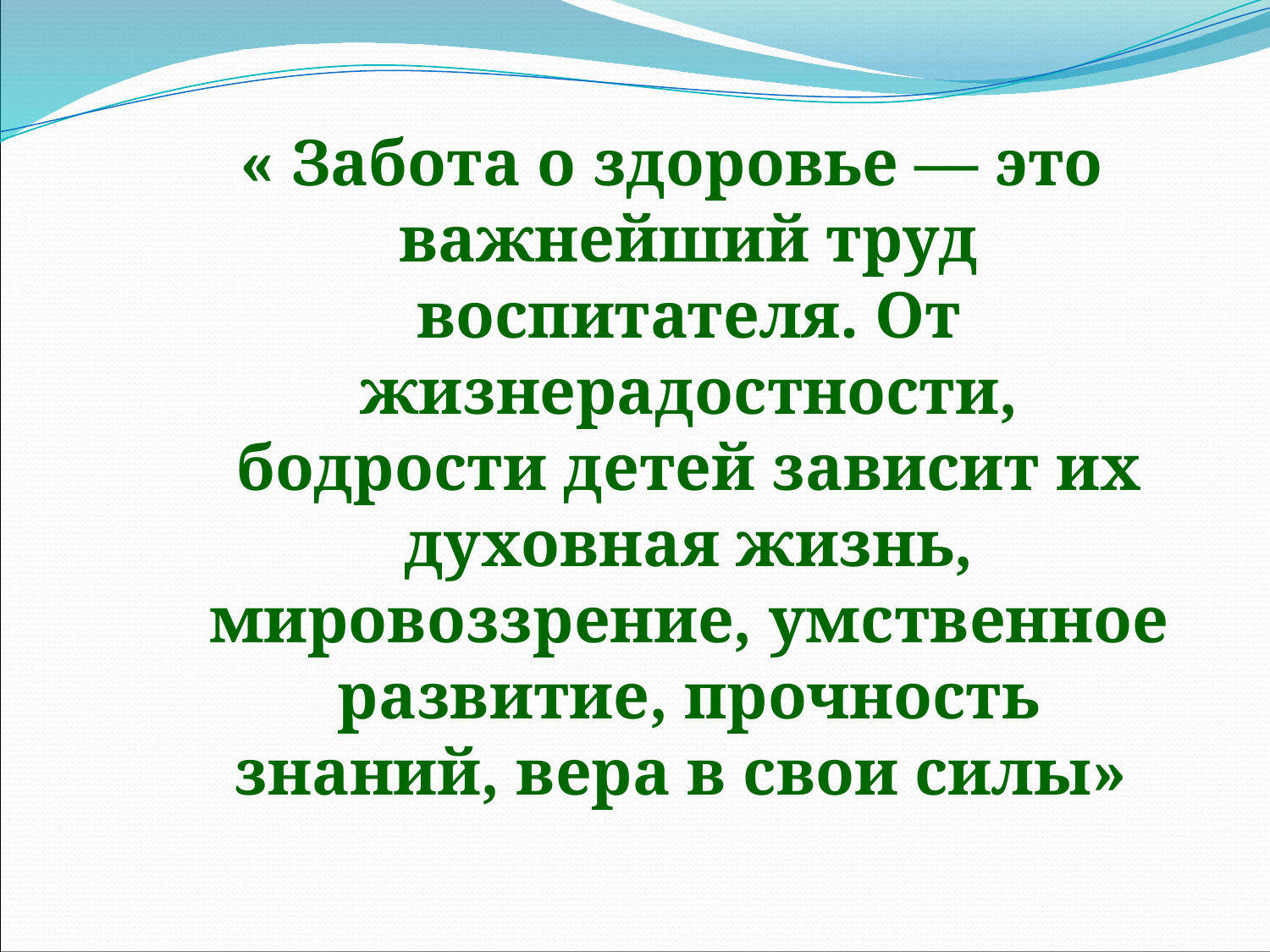

« Забота о здоровье — это важнейший труд воспитателя. От жизнерадостности, бодрости детей зависит их духовная жизнь, мировоззрение, умственное развитие, прочность знаний, вера в свои силы»
                                                                                                      Сухомлинский В.А,